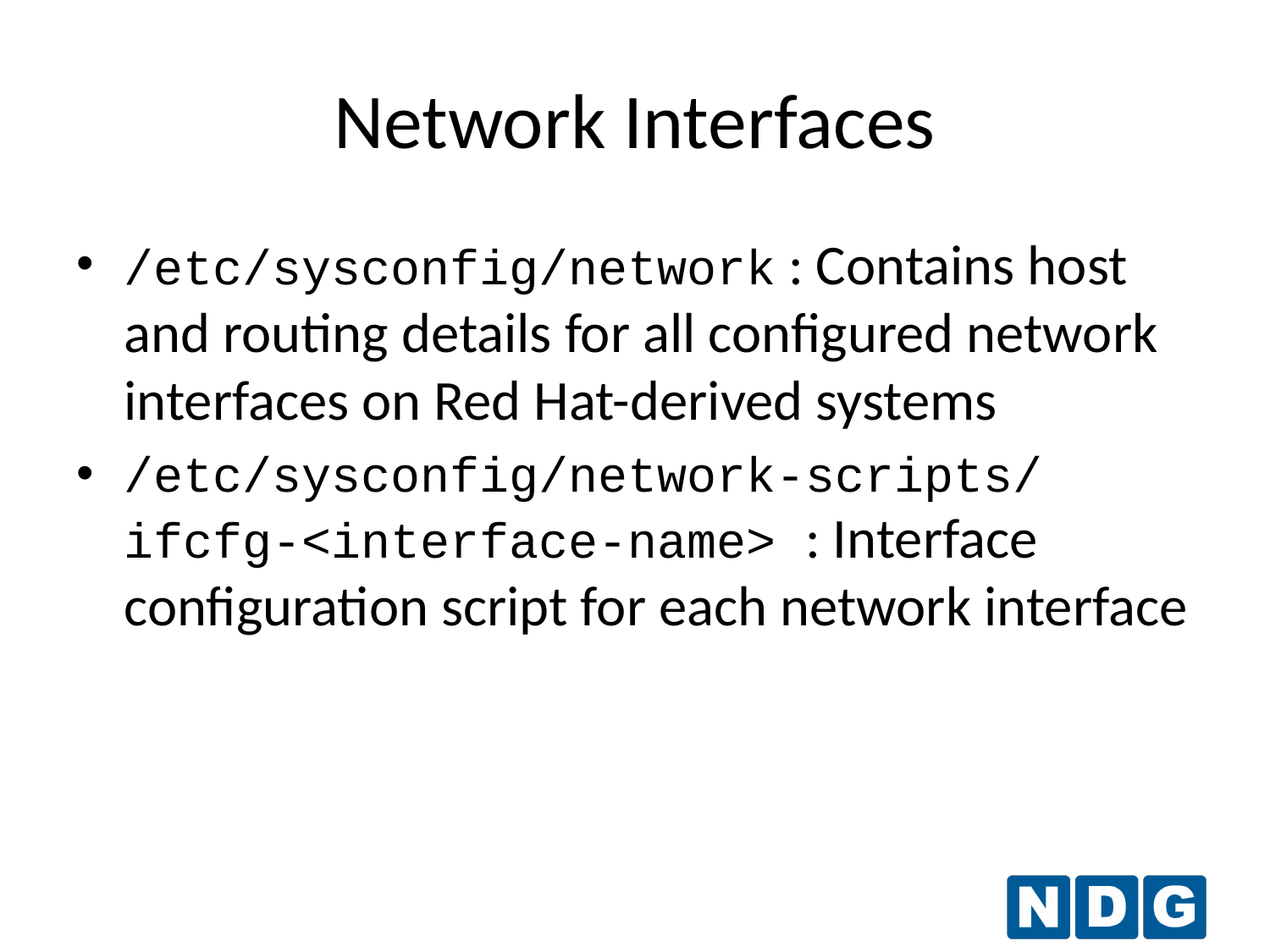

Network Interfaces
/etc/sysconfig/network : Contains host and routing details for all configured network interfaces on Red Hat-derived systems
/etc/sysconfig/network-scripts/ifcfg-<interface-name> : Interface configuration script for each network interface